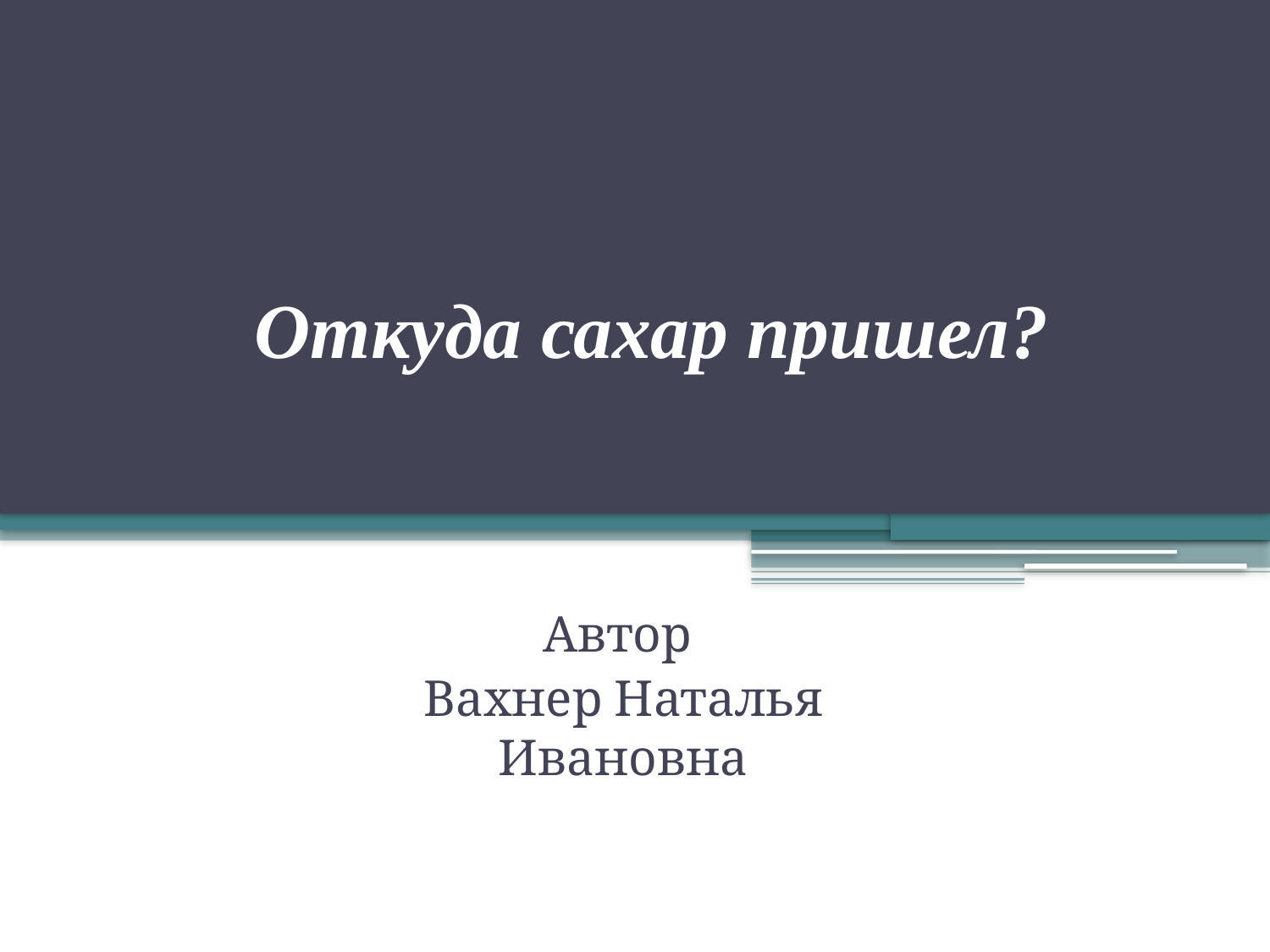

# Откуда сахар пришел?
Автор
Вахнер Наталья Ивановна